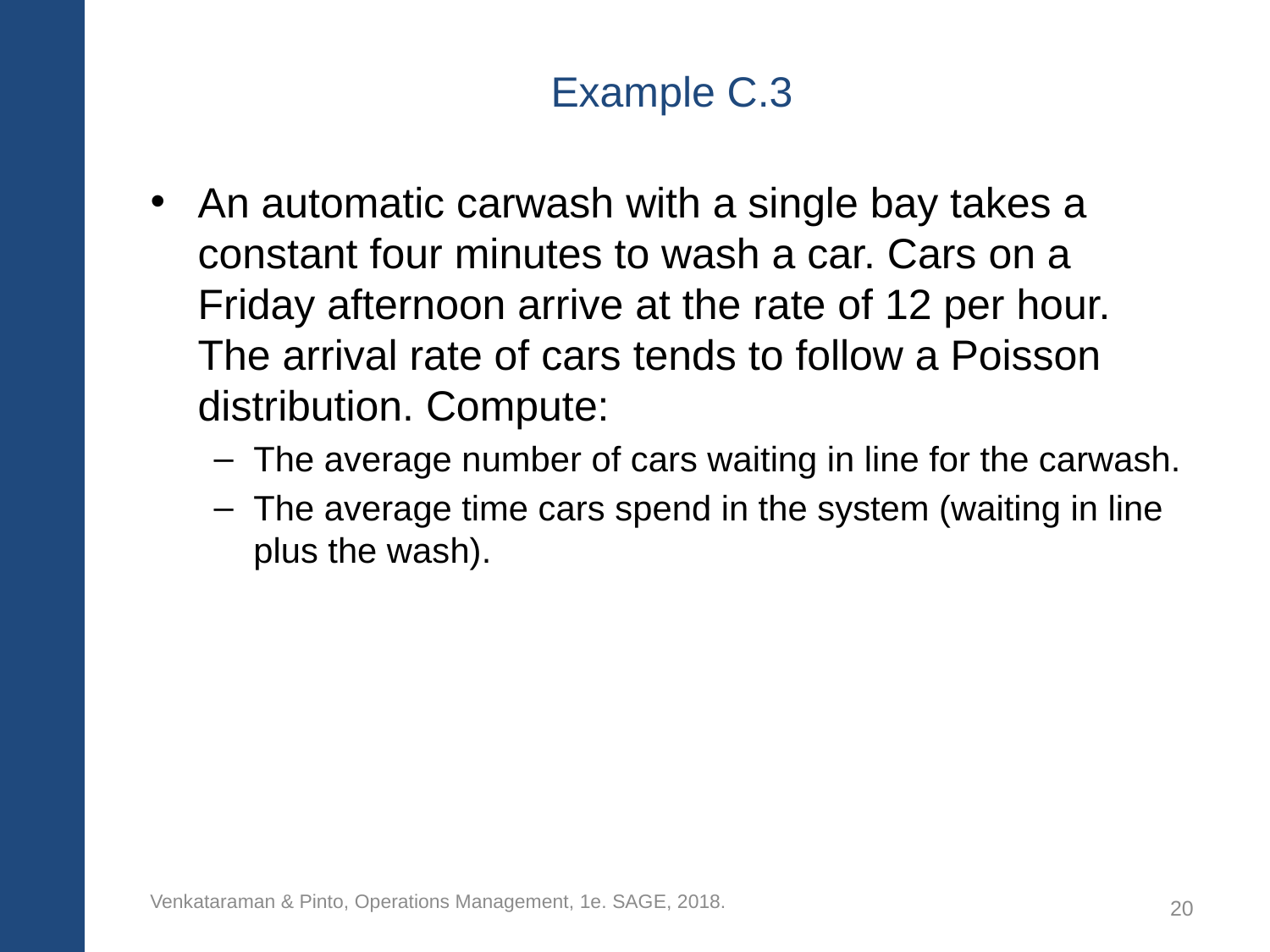

# Example C.3
An automatic carwash with a single bay takes a constant four minutes to wash a car. Cars on a Friday afternoon arrive at the rate of 12 per hour. The arrival rate of cars tends to follow a Poisson distribution. Compute:
The average number of cars waiting in line for the carwash.
The average time cars spend in the system (waiting in line plus the wash).
Venkataraman & Pinto, Operations Management, 1e. SAGE, 2018.
20